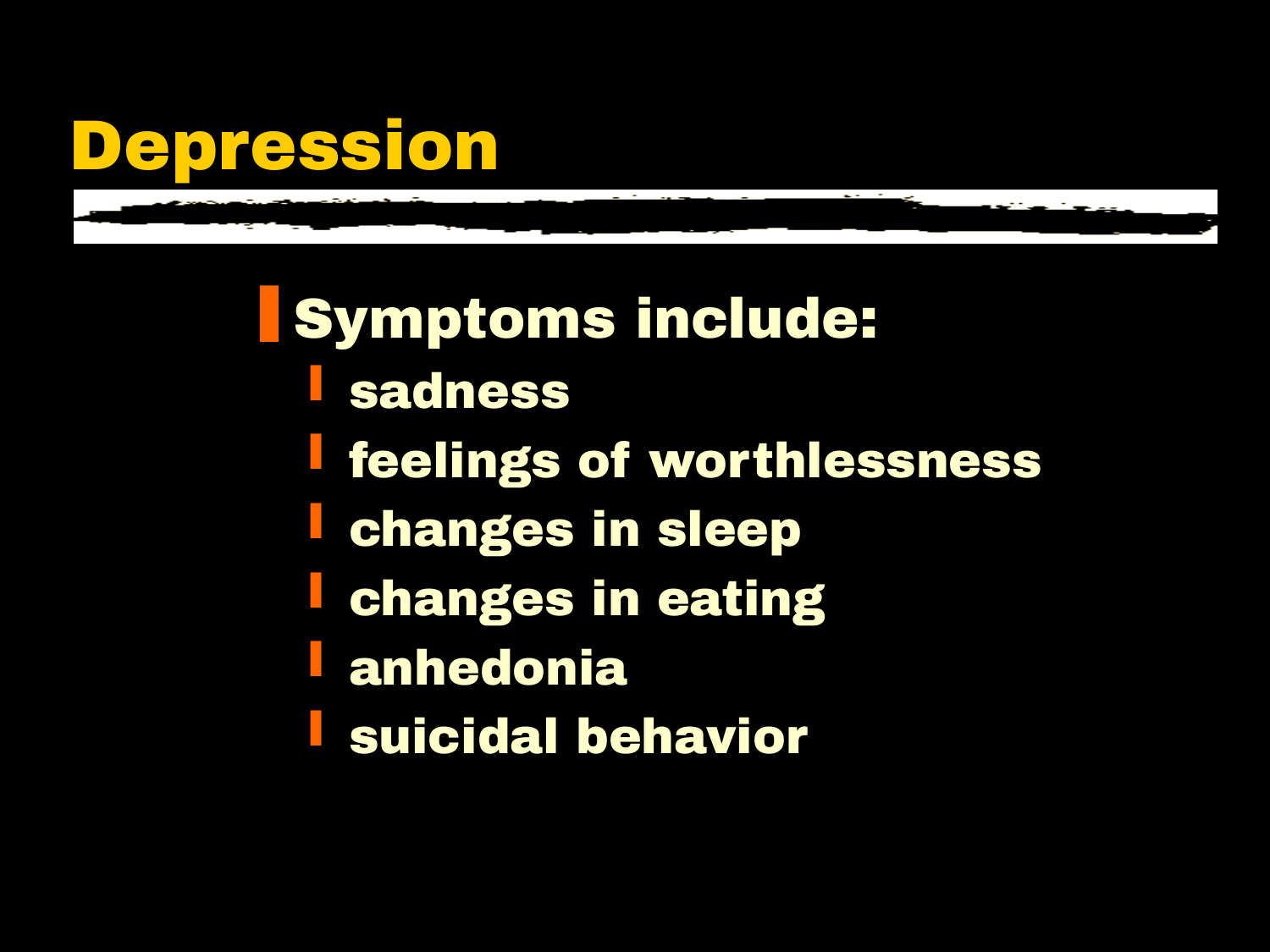

# Depression
Symptoms include:
sadness
feelings of worthlessness
changes in sleep
changes in eating
anhedonia
suicidal behavior